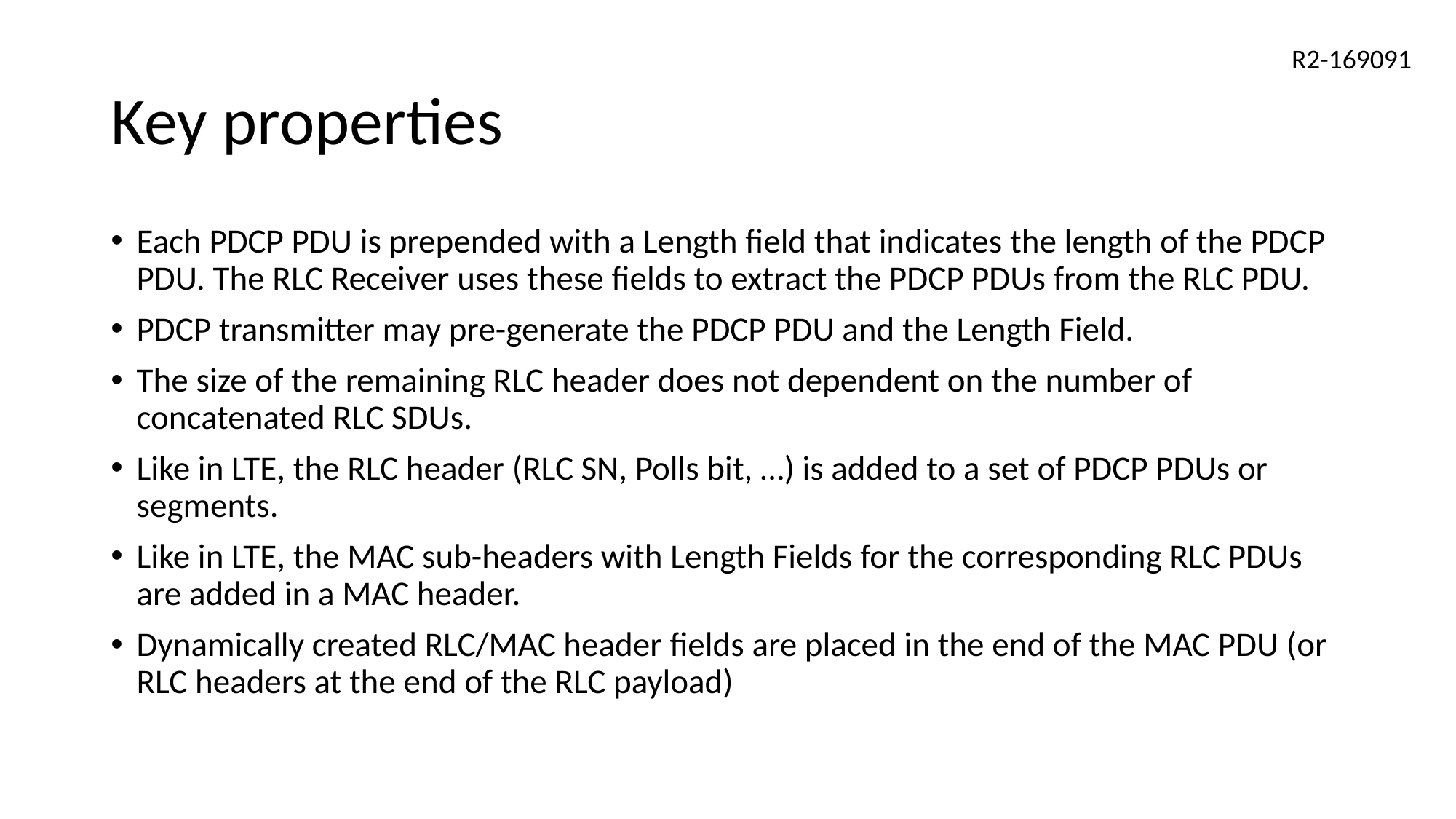

R2-169091
# Key properties
Each PDCP PDU is prepended with a Length field that indicates the length of the PDCP PDU. The RLC Receiver uses these fields to extract the PDCP PDUs from the RLC PDU.
PDCP transmitter may pre-generate the PDCP PDU and the Length Field.
The size of the remaining RLC header does not dependent on the number of concatenated RLC SDUs.
Like in LTE, the RLC header (RLC SN, Polls bit, …) is added to a set of PDCP PDUs or segments.
Like in LTE, the MAC sub-headers with Length Fields for the corresponding RLC PDUs are added in a MAC header.
Dynamically created RLC/MAC header fields are placed in the end of the MAC PDU (or RLC headers at the end of the RLC payload)